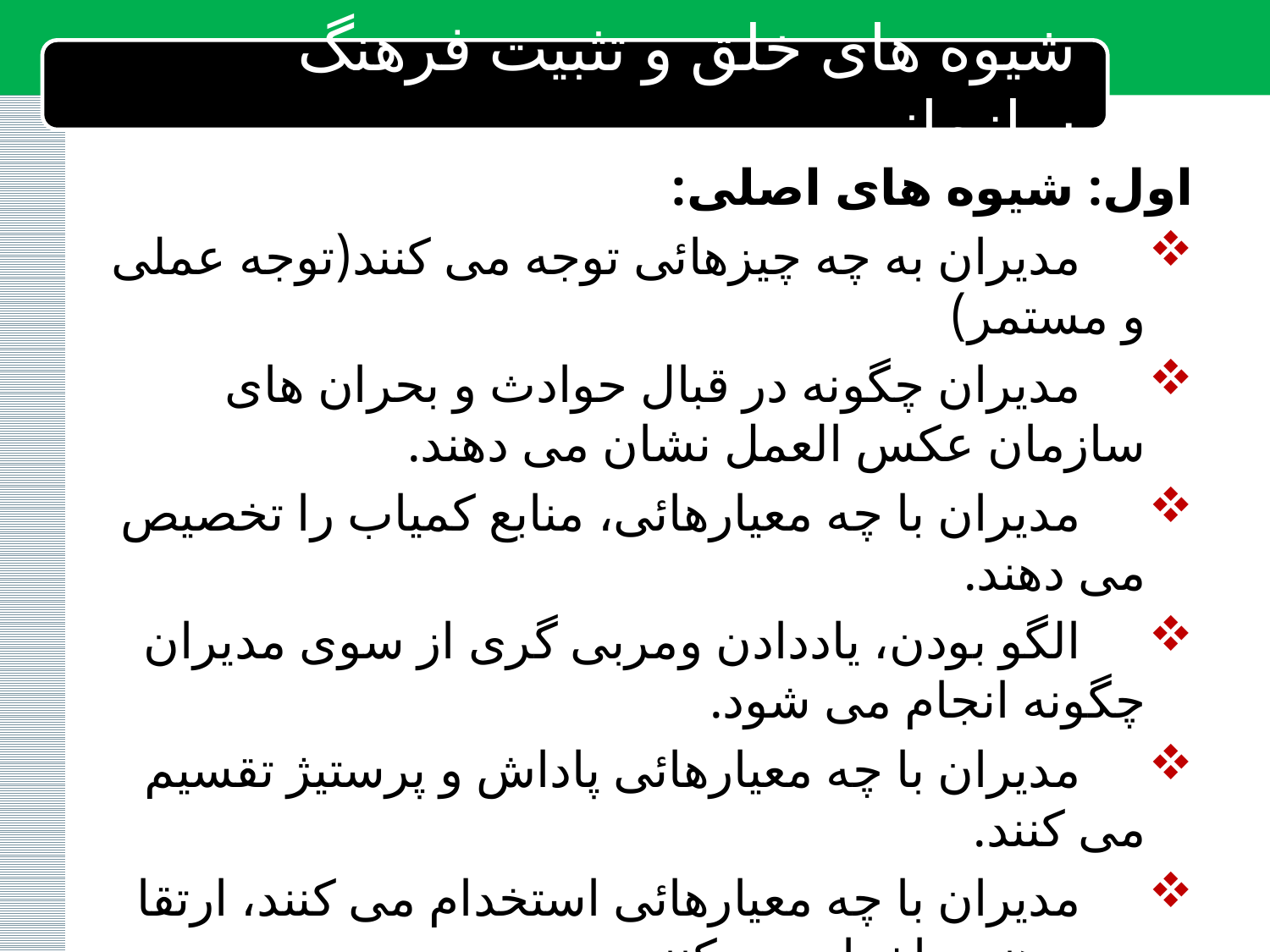

# شیوه های خلق و تثبیت فرهنگ سازمانی
اول: شیوه های اصلی:
     مدیران به چه چیزهائی توجه می کنند(توجه عملی و مستمر)
     مدیران چگونه در قبال حوادث و بحران های سازمان عکس العمل نشان می دهند.
     مدیران با چه معیارهائی، منابع کمیاب را تخصیص می دهند.
     الگو بودن، یاددادن ومربی گری از سوی مدیران چگونه انجام می شود.
     مدیران با چه معیارهائی پاداش و پرستیژ تقسیم می کنند.
     مدیران با چه معیارهائی استخدام می کنند، ارتقا می دهند و اخراج می کنند.